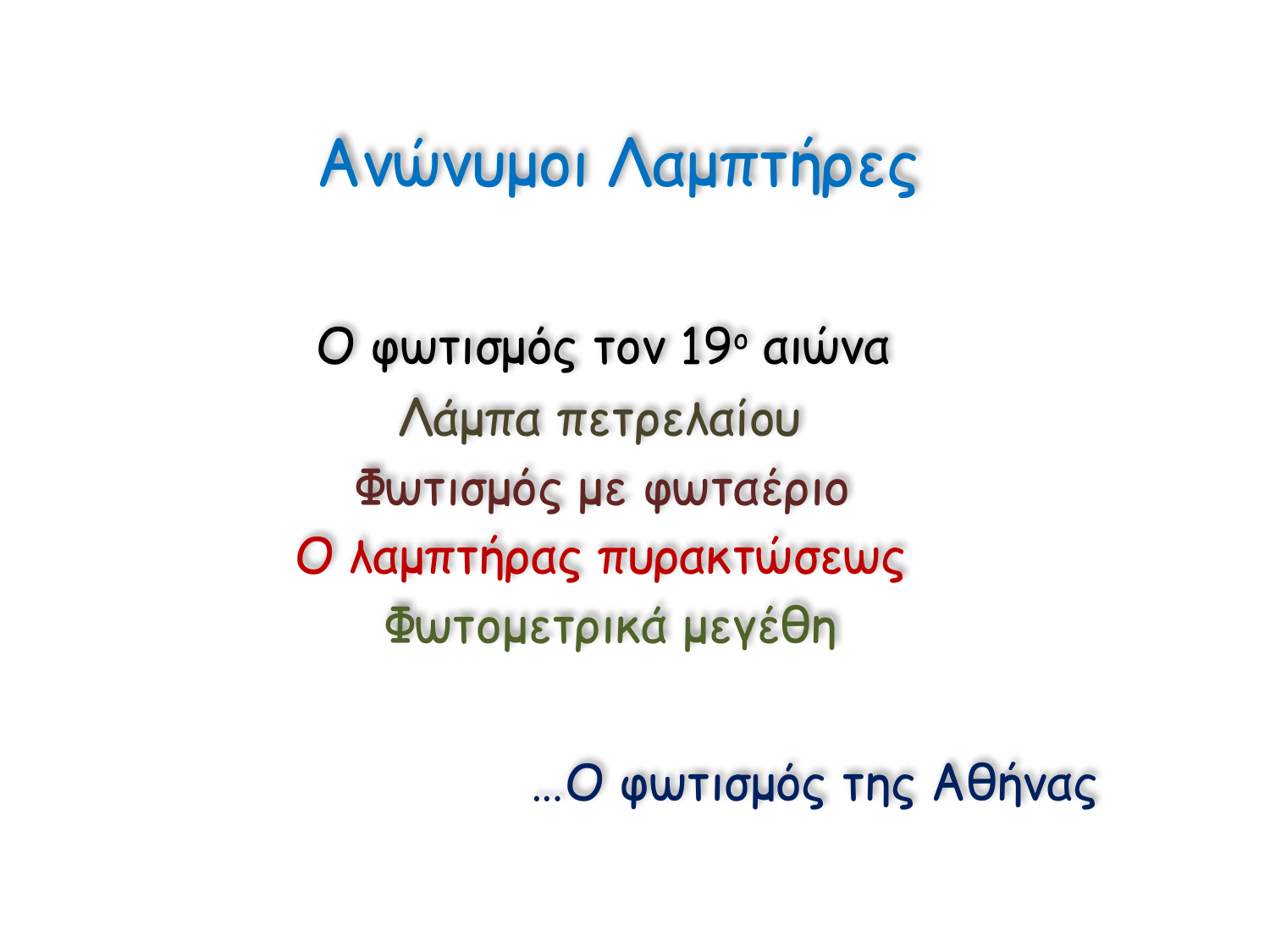

Ανώνυμοι Λαμπτήρες

            Ο φωτισμός τον 19ο αιώνα
                     Λάμπα πετρελαίου
                  Φωτισμός με φωταέριο
              Ο λαμπτήρας πυρακτώσεως
                    Φωτομετρικά μεγέθη

                              …Ο φωτισμός της Αθήνας